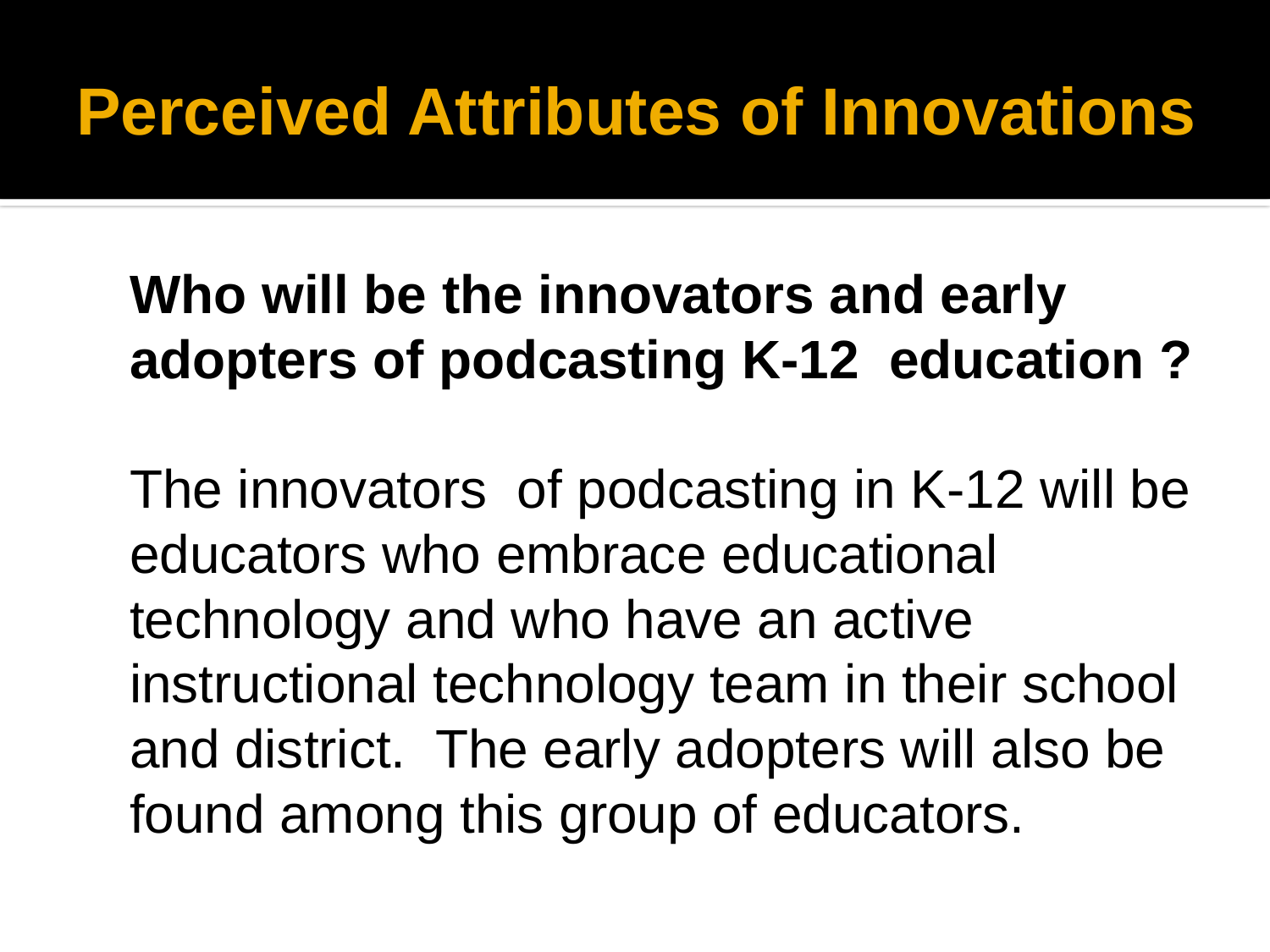

# Perceived Attributes of Innovations
Who will be the innovators and early adopters of podcasting K-12  education ?

The innovators  of podcasting in K-12 will be educators who embrace educational technology and who have an active instructional technology team in their school and district.  The early adopters will also be found among this group of educators.